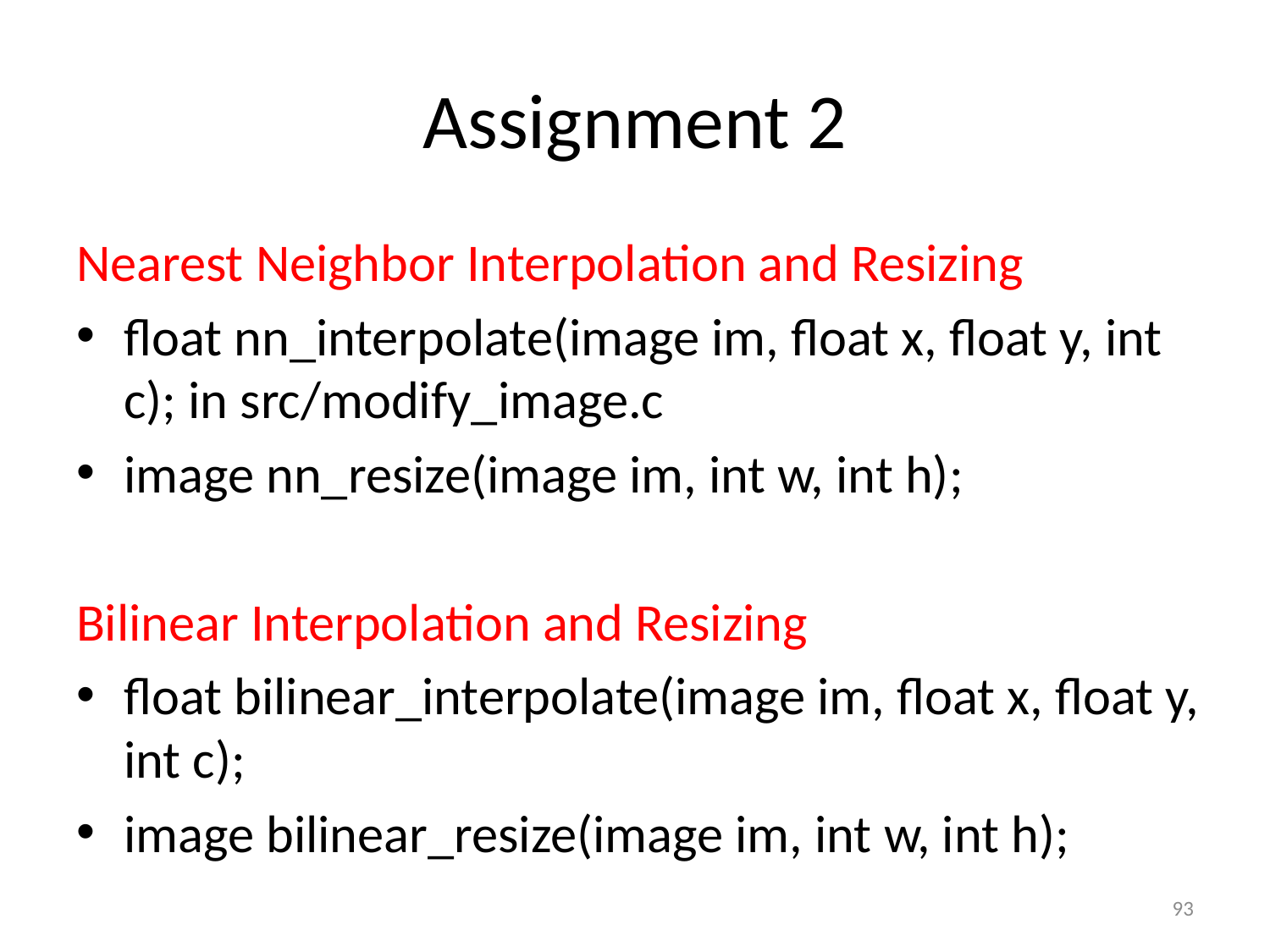

# Assignment 2
Nearest Neighbor Interpolation and Resizing
float nn_interpolate(image im, float x, float y, int c); in src/modify_image.c
image nn_resize(image im, int w, int h);

Bilinear Interpolation and Resizing
float bilinear_interpolate(image im, float x, float y, int c);
image bilinear_resize(image im, int w, int h);
93